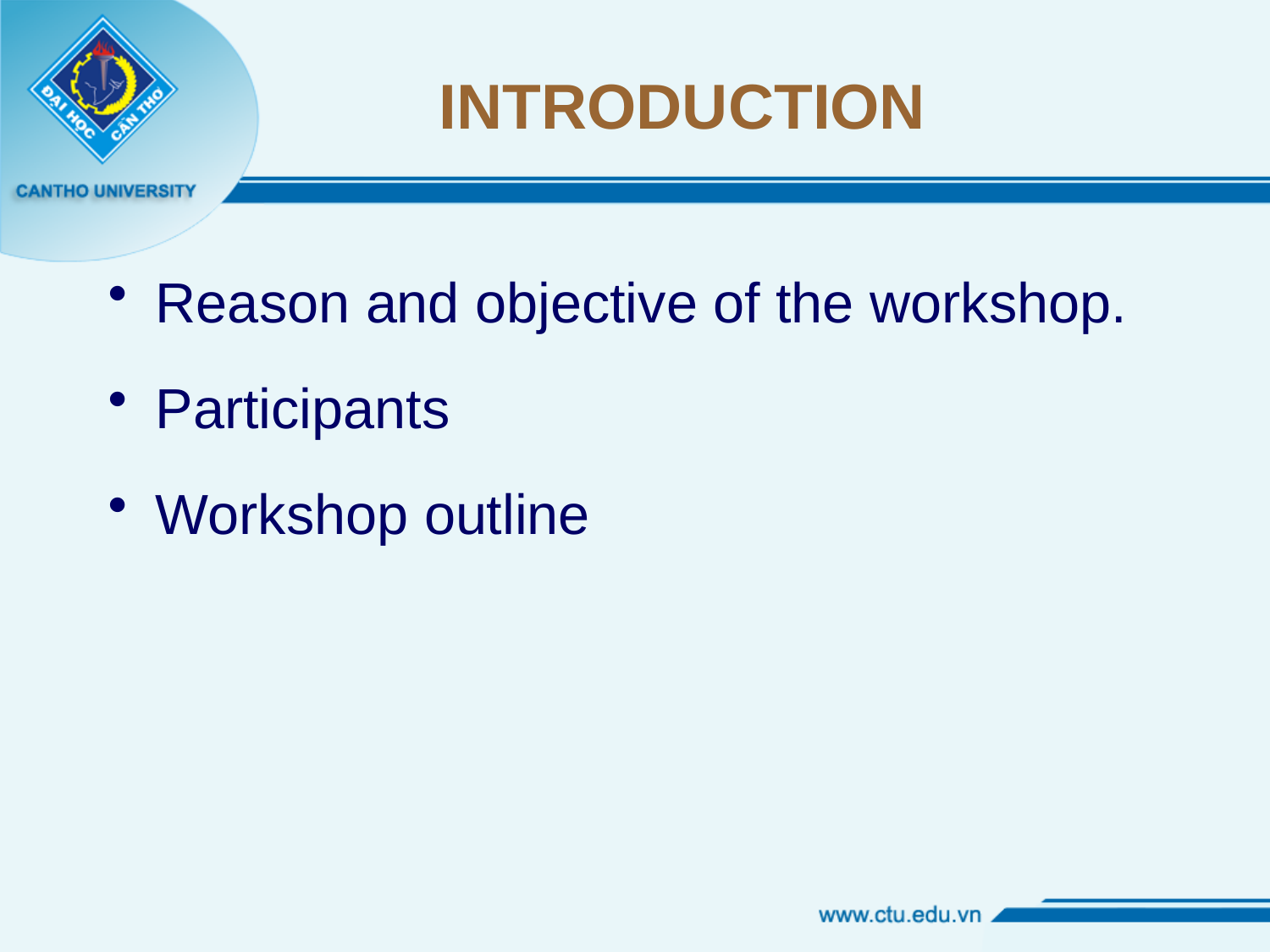

# INTRODUCTION
Reason and objective of the workshop.
Participants
Workshop outline